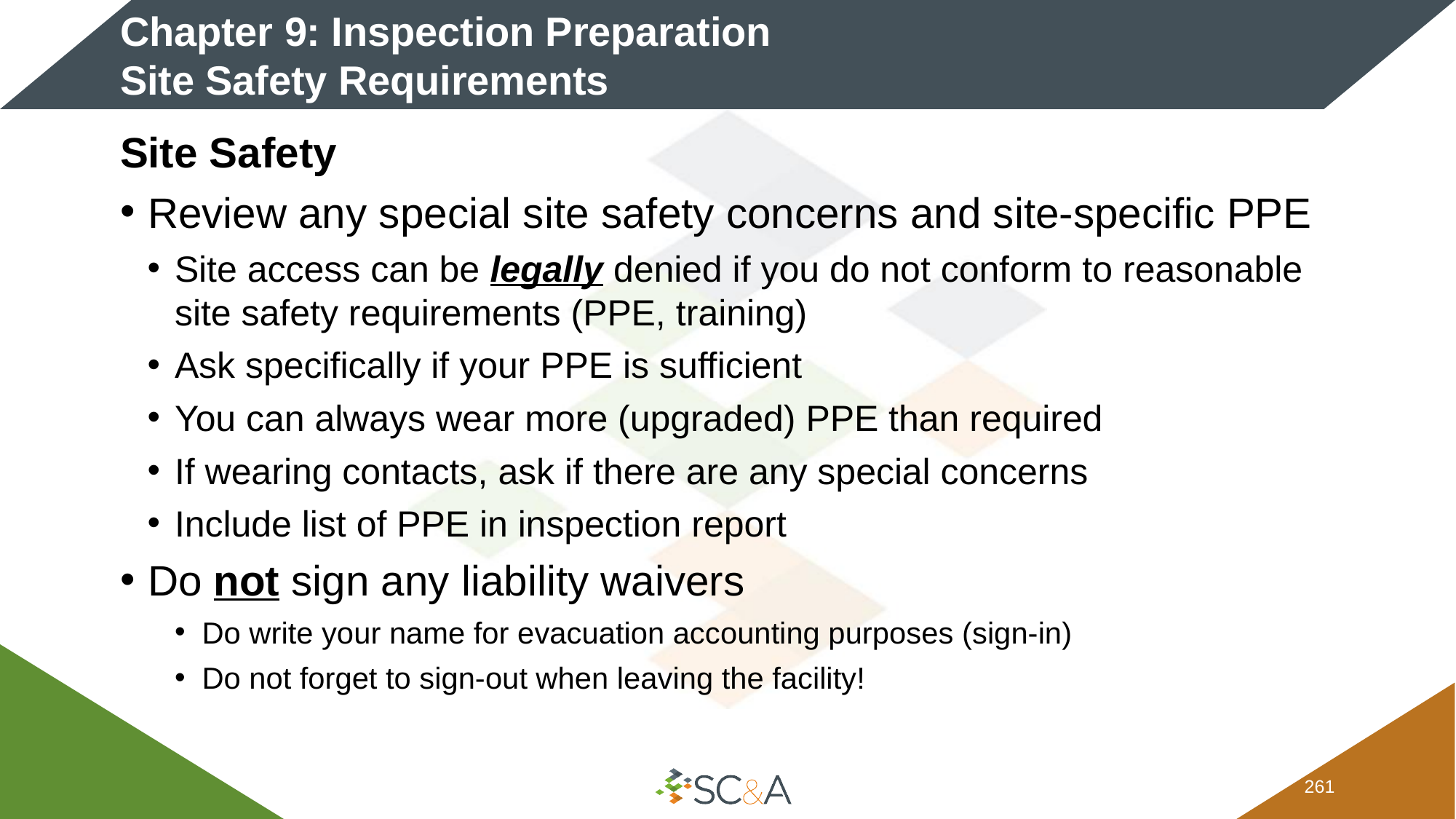

# Chapter 9: Inspection Preparation Site Safety Requirements
Site Safety
Review any special site safety concerns and site-specific PPE
Site access can be legally denied if you do not conform to reasonable site safety requirements (PPE, training)
Ask specifically if your PPE is sufficient
You can always wear more (upgraded) PPE than required
If wearing contacts, ask if there are any special concerns
Include list of PPE in inspection report
Do not sign any liability waivers
Do write your name for evacuation accounting purposes (sign-in)
Do not forget to sign-out when leaving the facility!
261